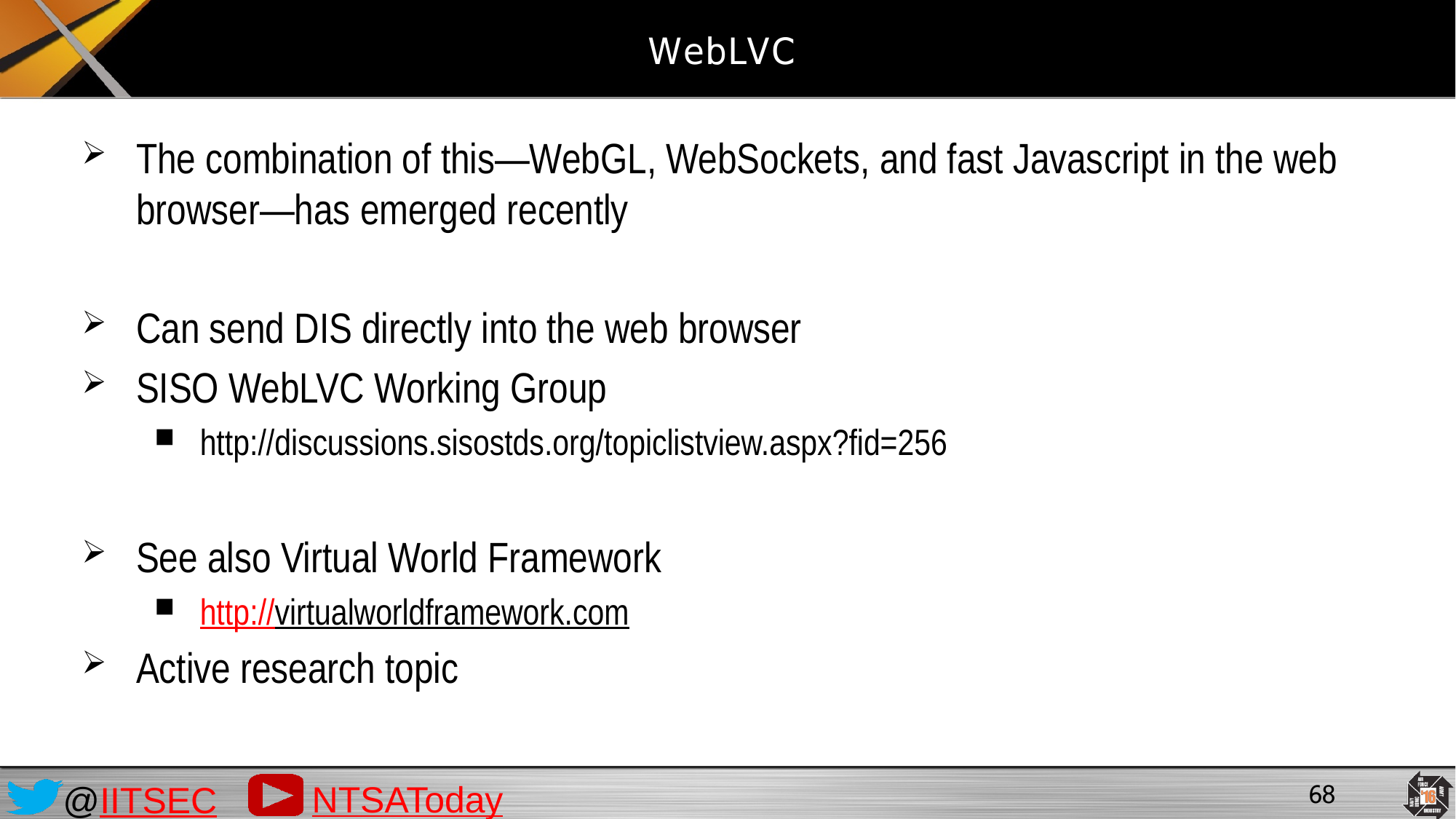

# WebLVC
The combination of this—WebGL, WebSockets, and fast Javascript in the web browser—has emerged recently

Can send DIS directly into the web browser
SISO WebLVC Working Group
http://discussions.sisostds.org/topiclistview.aspx?fid=256

See also Virtual World Framework
http://virtualworldframework.com
Active research topic
68